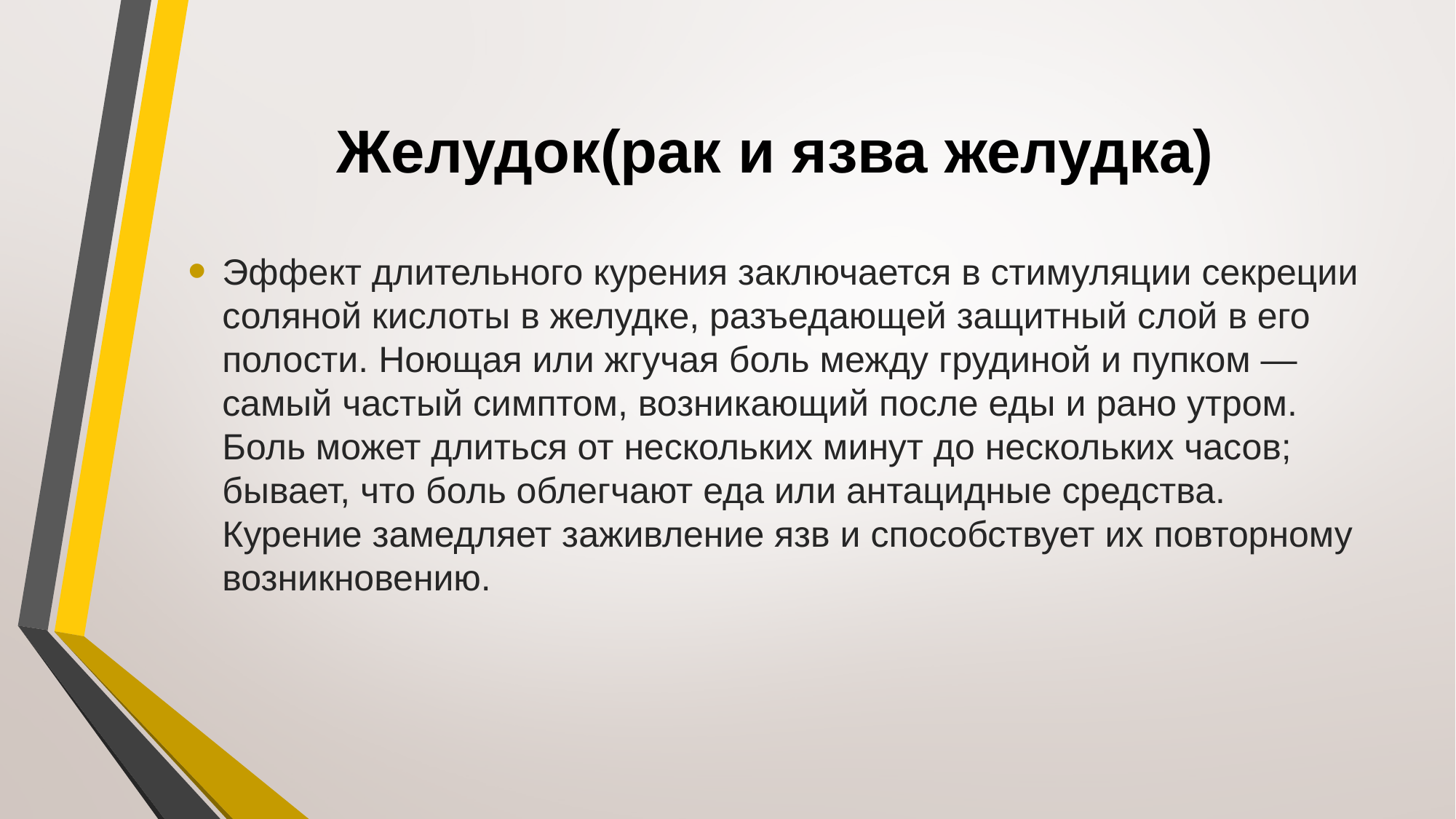

# Желудок(рак и язва желудка)
Эффект длительного курения заключается в стимуляции секреции соляной кислоты в желудке, разъедающей защитный слой в его полости. Ноющая или жгучая боль между грудиной и пупком — самый частый симптом, возникающий после еды и рано утром. Боль может длиться от нескольких минут до нескольких часов; бывает, что боль облегчают еда или антацидные средства. Курение замедляет заживление язв и способствует их повторному возникновению.